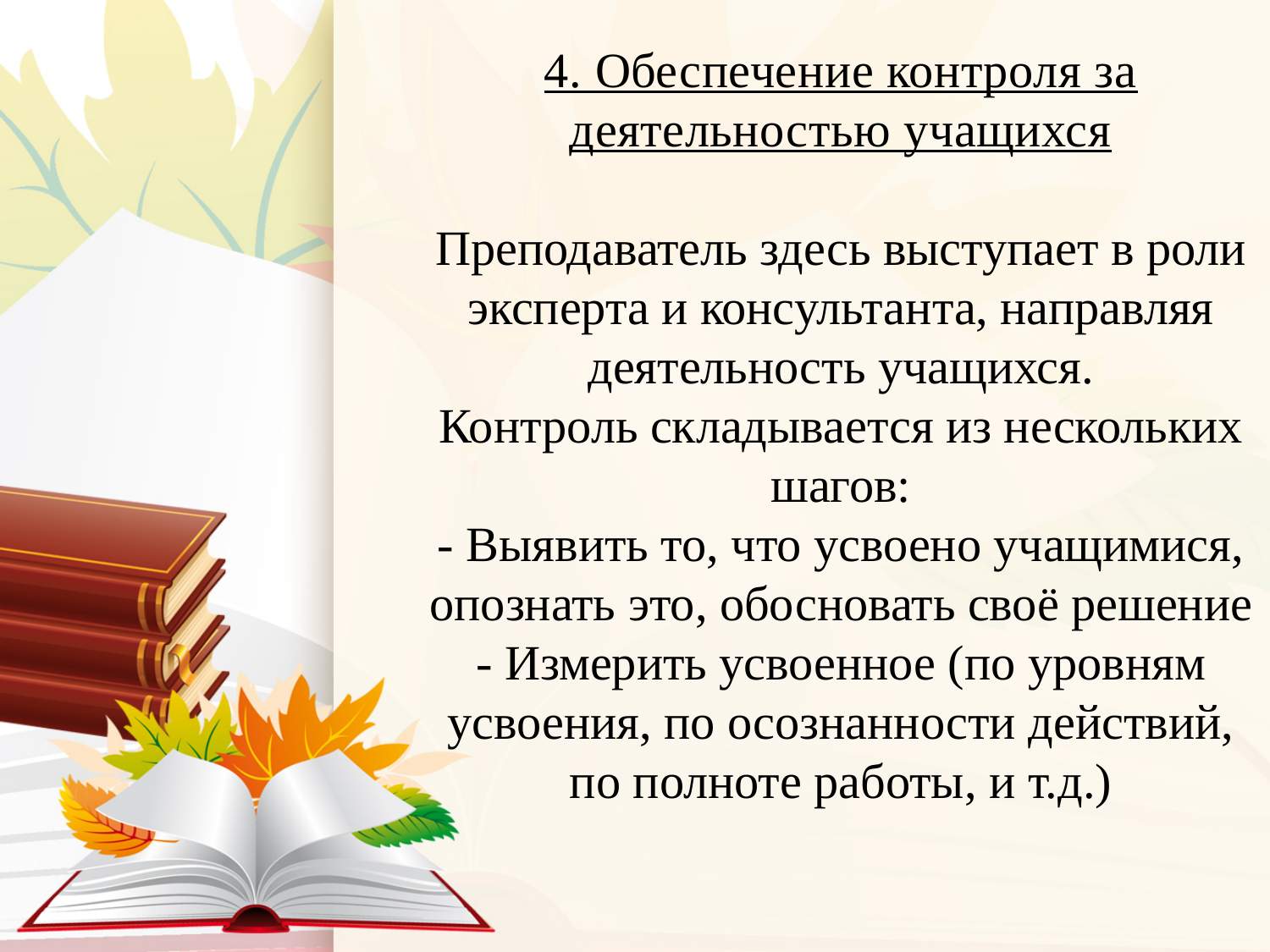

# 4. Обеспечение контроля за деятельностью учащихся Преподаватель здесь выступает в роли эксперта и консультанта, направляя деятельность учащихся. Контроль складывается из нескольких шагов: - Выявить то, что усвоено учащимися, опознать это, обосновать своё решение - Измерить усвоенное (по уровням усвоения, по осознанности действий, по полноте работы, и т.д.)